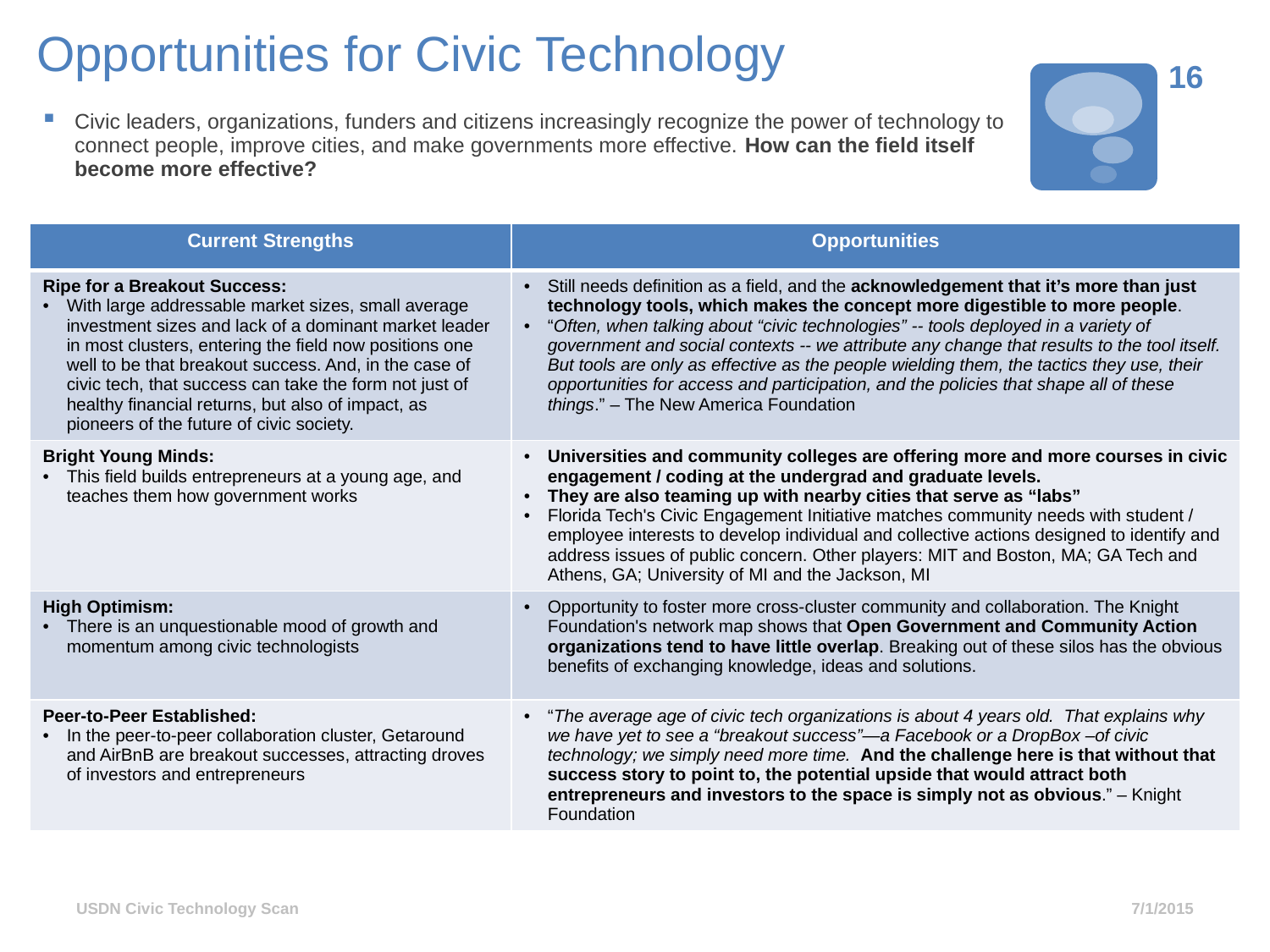

# Opportunities for Civic Technology
16
Civic leaders, organizations, funders and citizens increasingly recognize the power of technology to connect people, improve cities, and make governments more effective. How can the field itself become more effective?

| Current Strengths | Opportunities |
| --- | --- |
| Ripe for a Breakout Success: With large addressable market sizes, small average investment sizes and lack of a dominant market leader in most clusters, entering the field now positions one well to be that breakout success. And, in the case of civic tech, that success can take the form not just of healthy financial returns, but also of impact, as pioneers of the future of civic society. | Still needs definition as a field, and the acknowledgement that it’s more than just technology tools, which makes the concept more digestible to more people. “Often, when talking about “civic technologies” -- tools deployed in a variety of government and social contexts -- we attribute any change that results to the tool itself. But tools are only as effective as the people wielding them, the tactics they use, their opportunities for access and participation, and the policies that shape all of these things.” – The New America Foundation |
| Bright Young Minds: This field builds entrepreneurs at a young age, and teaches them how government works | Universities and community colleges are offering more and more courses in civic engagement / coding at the undergrad and graduate levels. They are also teaming up with nearby cities that serve as “labs” Florida Tech's Civic Engagement Initiative matches community needs with student / employee interests to develop individual and collective actions designed to identify and address issues of public concern. Other players: MIT and Boston, MA; GA Tech and Athens, GA; University of MI and the Jackson, MI |
| High Optimism: There is an unquestionable mood of growth and momentum among civic technologists | Opportunity to foster more cross-cluster community and collaboration. The Knight Foundation's network map shows that Open Government and Community Action organizations tend to have little overlap. Breaking out of these silos has the obvious benefits of exchanging knowledge, ideas and solutions. |
| Peer-to-Peer Established: In the peer-to-peer collaboration cluster, Getaround and AirBnB are breakout successes, attracting droves of investors and entrepreneurs | “The average age of civic tech organizations is about 4 years old.  That explains why we have yet to see a “breakout success”—a Facebook or a DropBox –of civic technology; we simply need more time.  And the challenge here is that without that success story to point to, the potential upside that would attract both entrepreneurs and investors to the space is simply not as obvious.” – Knight Foundation |
USDN Civic Technology Scan
7/1/2015